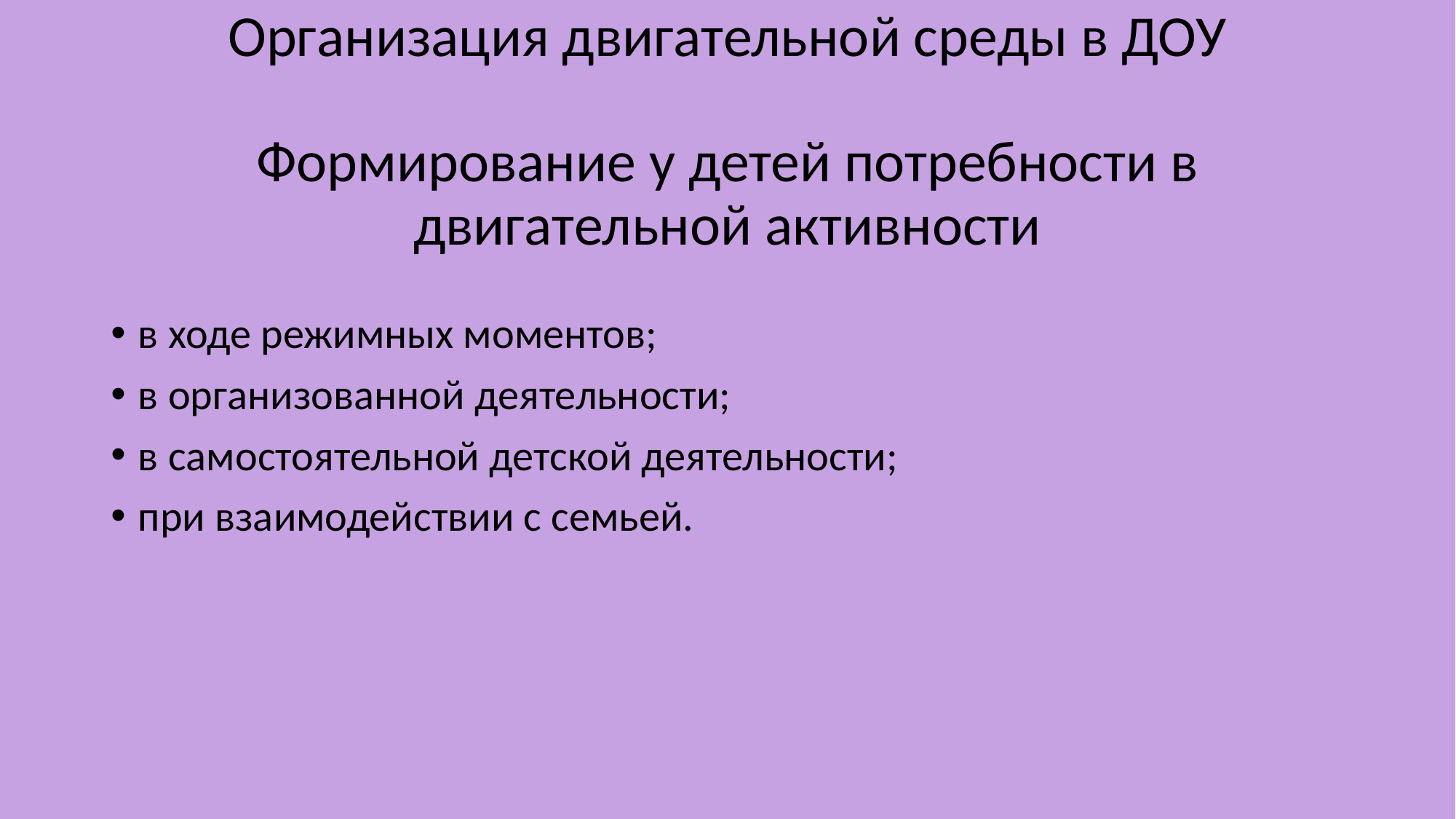

# Организация двигательной среды в ДОУ Формирование у детей потребности в двигательной активности
в ходе режимных моментов;
в организованной деятельности;
в самостоятельной детской деятельности;
при взаимодействии с семьей.